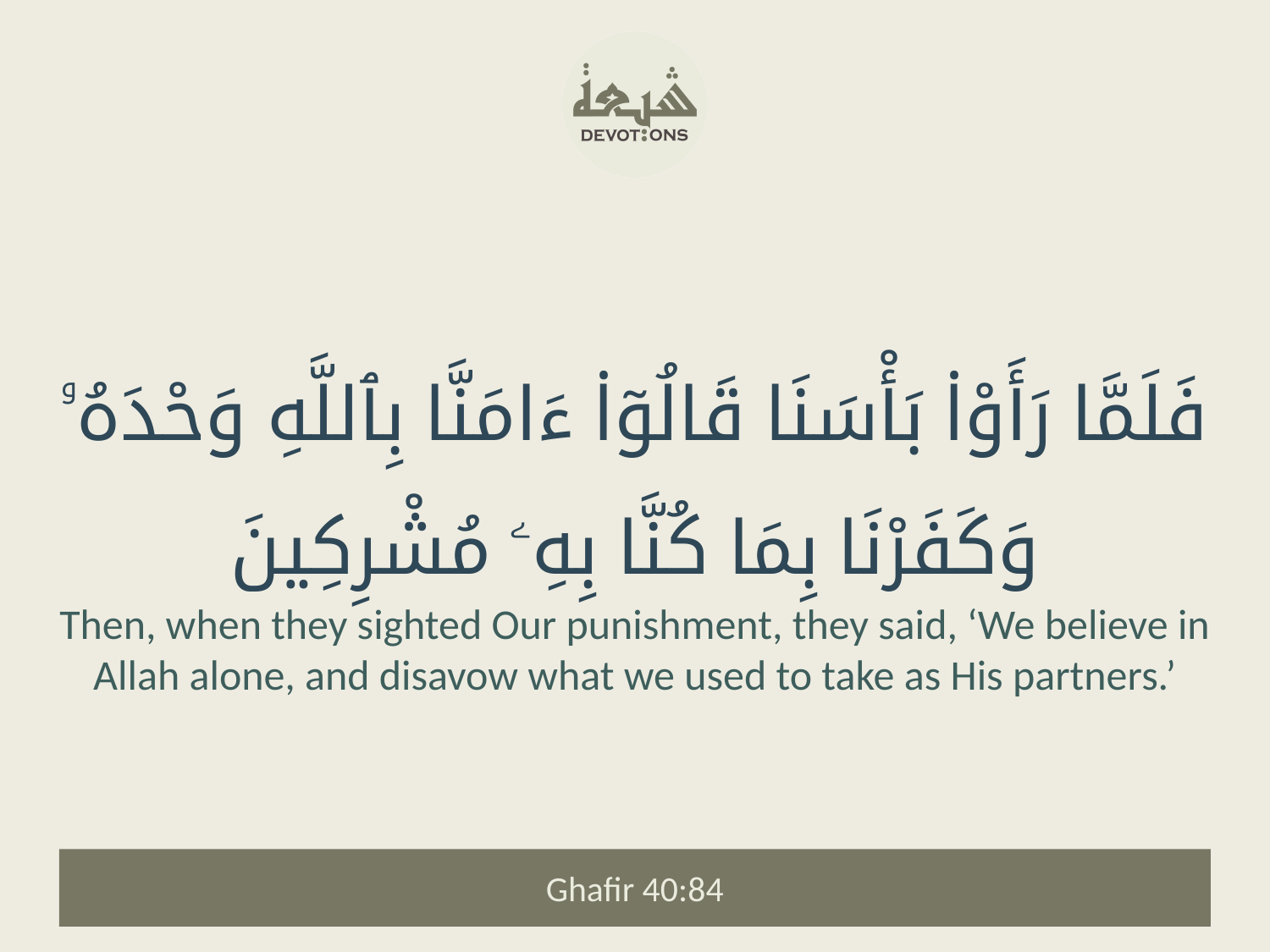

فَلَمَّا رَأَوْا۟ بَأْسَنَا قَالُوٓا۟ ءَامَنَّا بِٱللَّهِ وَحْدَهُۥ وَكَفَرْنَا بِمَا كُنَّا بِهِۦ مُشْرِكِينَ
Then, when they sighted Our punishment, they said, ‘We believe in Allah alone, and disavow what we used to take as His partners.’
Ghafir 40:84